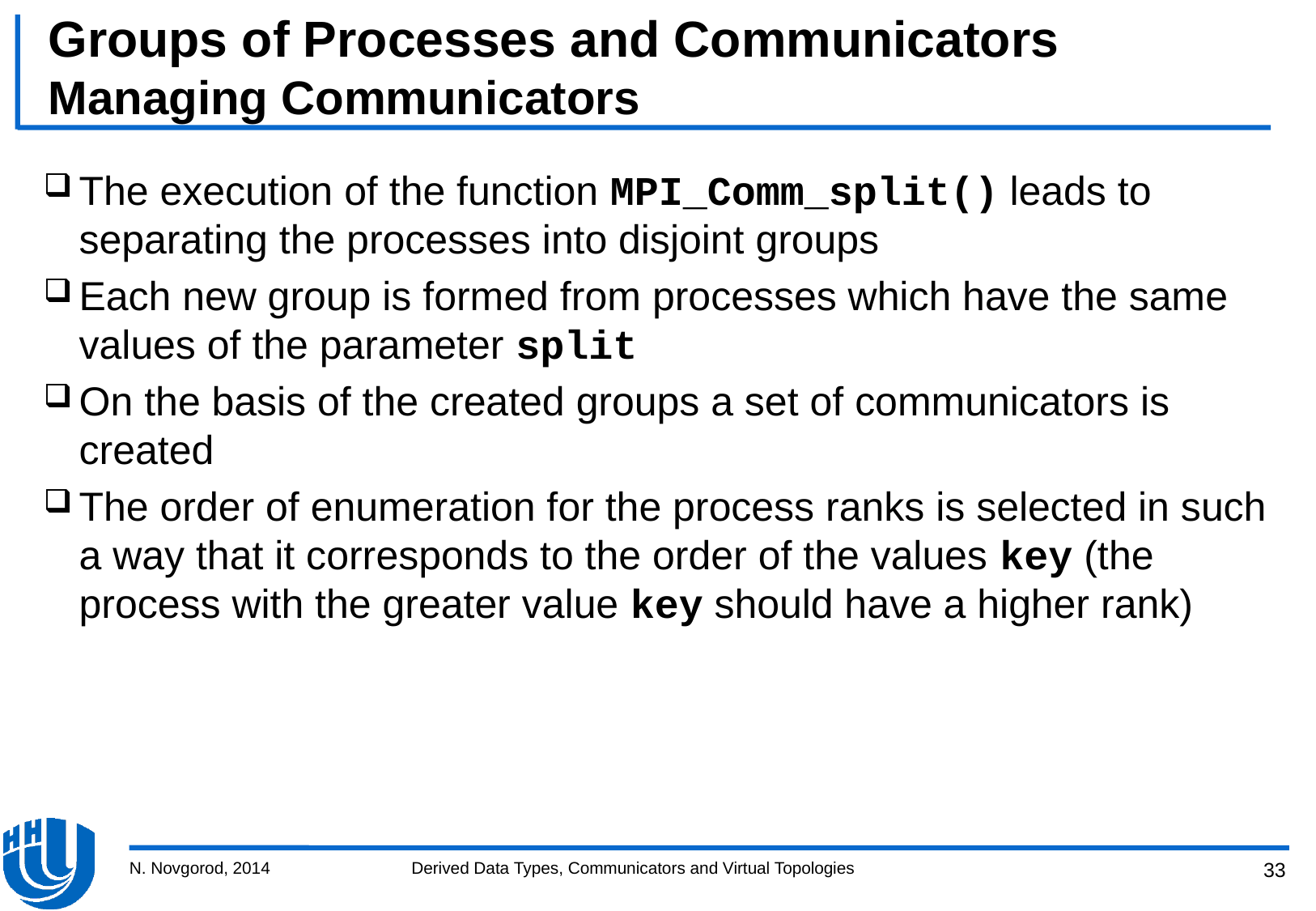

# Groups of Processes and Communicators Managing Communicators
The execution of the function MPI_Comm_split() leads to separating the processes into disjoint groups
Each new group is formed from processes which have the same values of the parameter split
On the basis of the created groups a set of communicators is created
The order of enumeration for the process ranks is selected in such a way that it corresponds to the order of the values key (the process with the greater value key should have a higher rank)
N. Novgorod, 2014
Derived Data Types, Communicators and Virtual Topologies
33